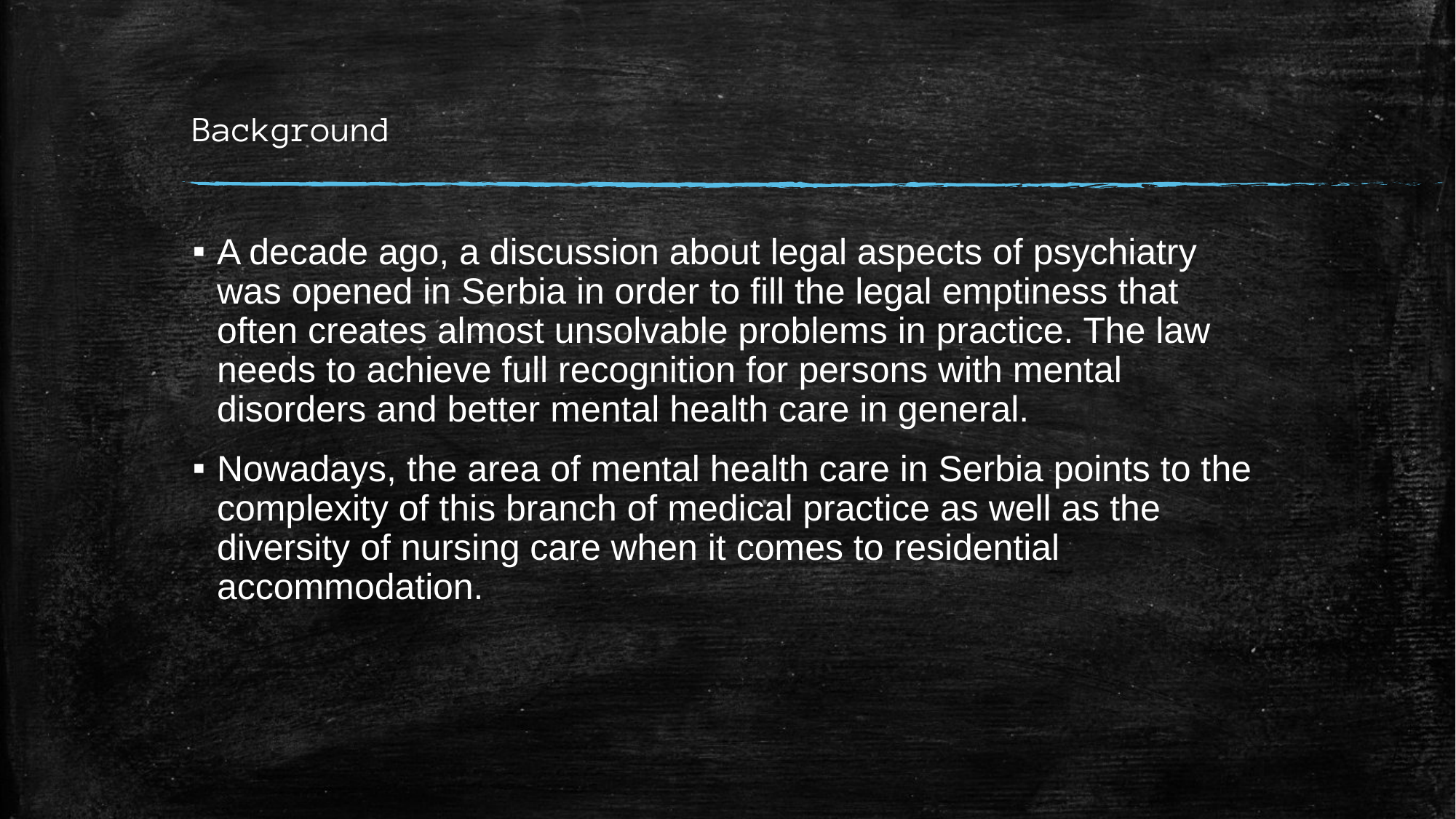

# Background
A decade ago, a discussion about legal aspects of psychiatry was opened in Serbia in order to ﬁll the legal emptiness that often creates almost unsolvable problems in practice. The law needs to achieve full recognition for persons with mental disorders and better mental health care in general.
Nowadays, the area of mental health care in Serbia points to the complexity of this branch of medical practice as well as the diversity of nursing care when it comes to residential accommodation.